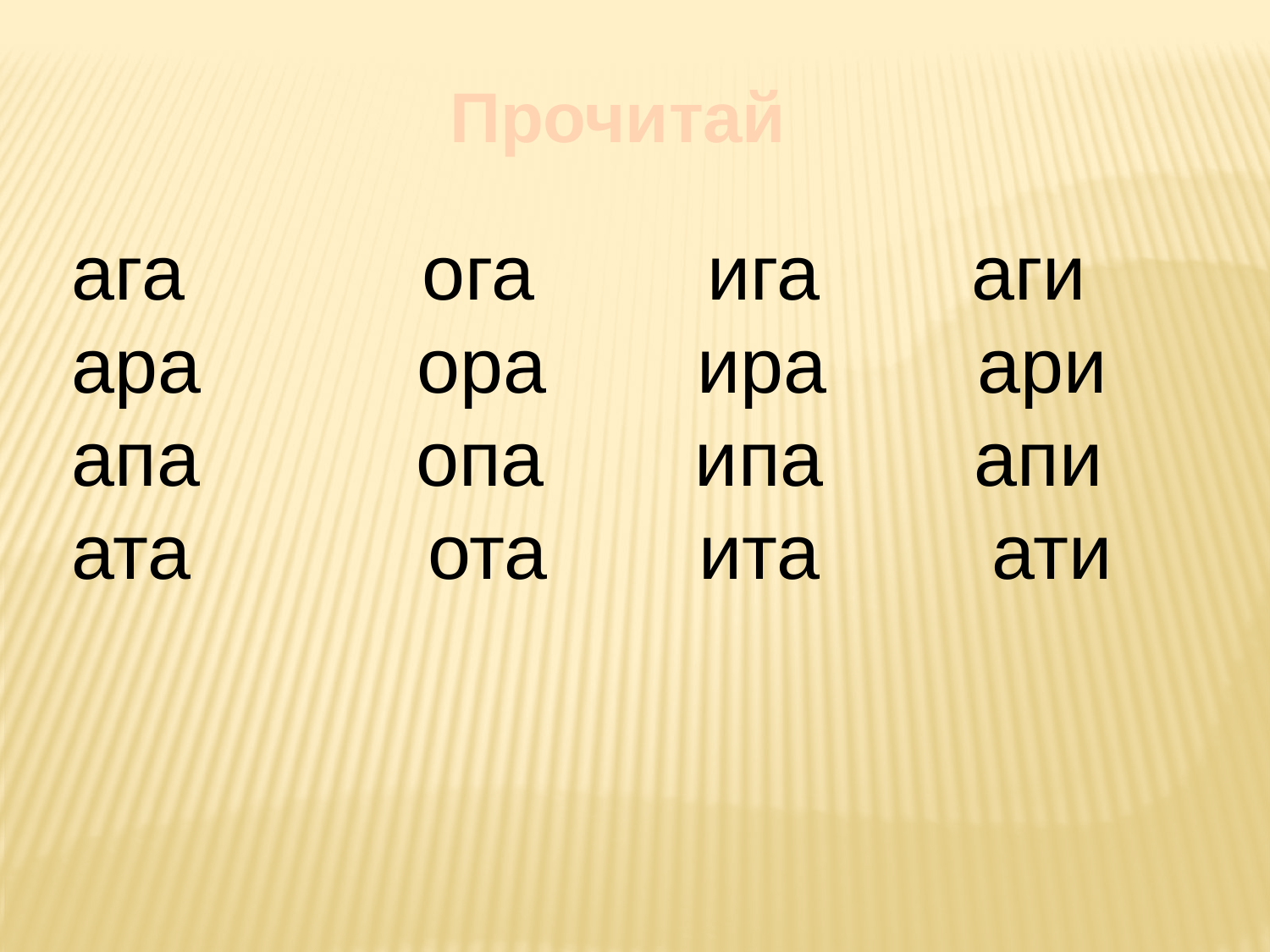

Прочитай
ага           ога        ига       аги
ара          ора       ира       ари
апа          опа       ипа       апи
ата           ота       ита        ати